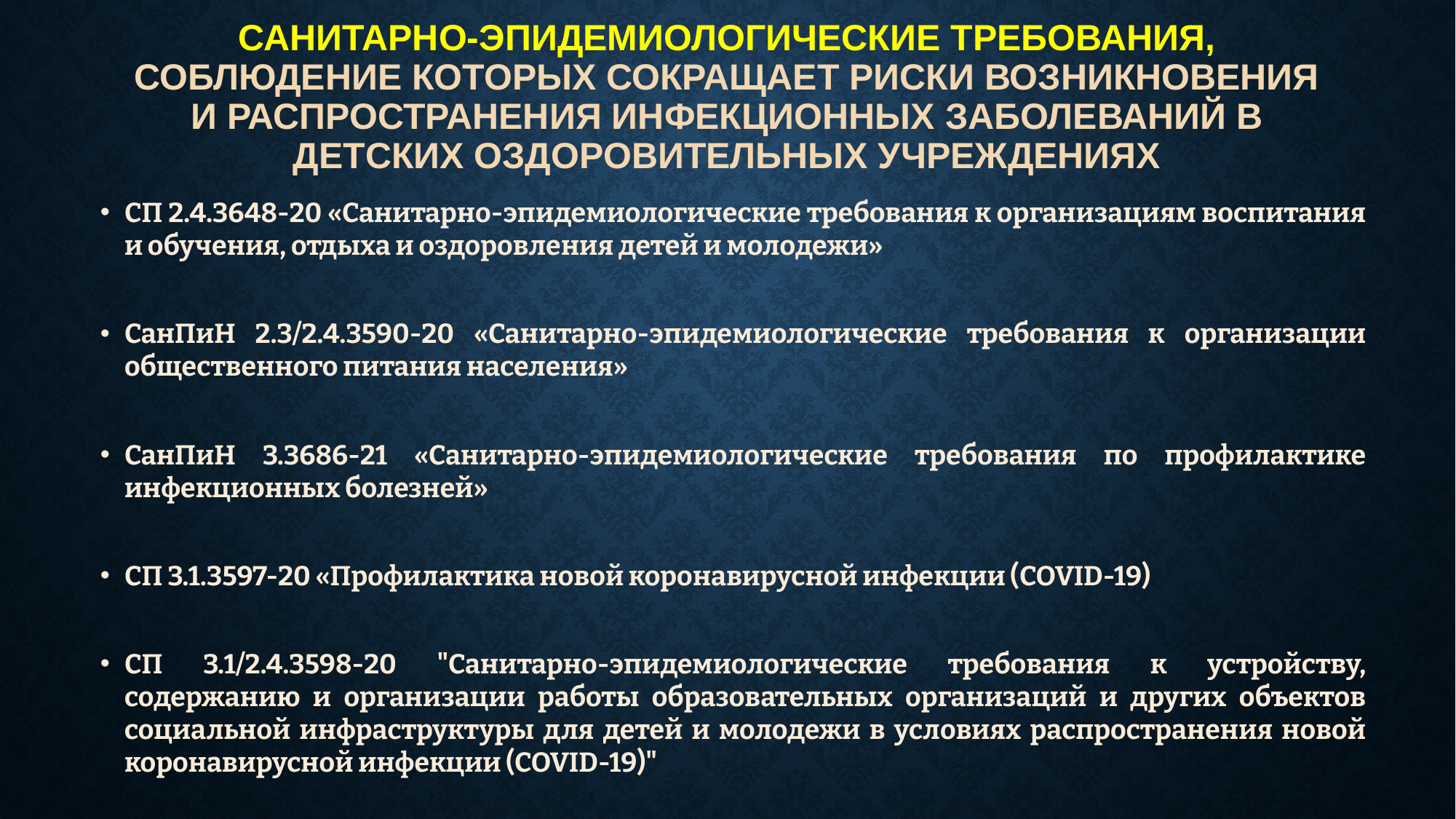

# Санитарно-эпидемиологические требования, соблюдение которых сокращает риски возникновения и распространения инфекционных заболеваний в детских оздоровительных учреждениях
СП 2.4.3648-20 «Санитарно-эпидемиологические требования к организациям воспитания и обучения, отдыха и оздоровления детей и молодежи»

СанПиН 2.3/2.4.3590-20 «Санитарно-эпидемиологические требования к организации общественного питания населения»

СанПиН 3.3686-21 «Санитарно-эпидемиологические требования по профилактике инфекционных болезней»

СП 3.1.3597-20 «Профилактика новой коронавирусной инфекции (COVID-19)

СП 3.1/2.4.3598-20 "Санитарно-эпидемиологические требования к устройству, содержанию и организации работы образовательных организаций и других объектов социальной инфраструктуры для детей и молодежи в условиях распространения новой коронавирусной инфекции (COVID-19)"